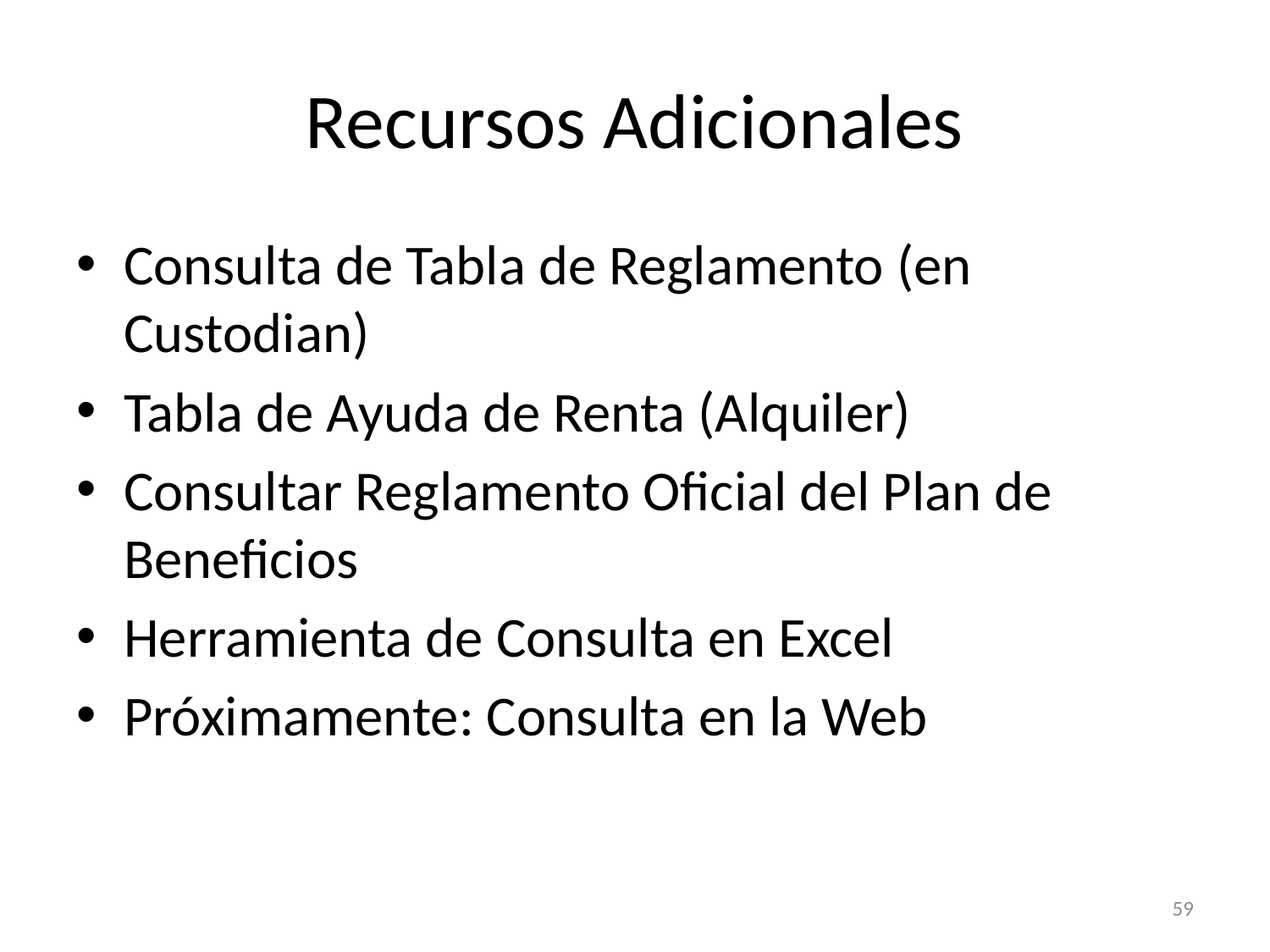

# Recursos Adicionales
Consulta de Tabla de Reglamento (en Custodian)
Tabla de Ayuda de Renta (Alquiler)
Consultar Reglamento Oficial del Plan de Beneficios
Herramienta de Consulta en Excel
Próximamente: Consulta en la Web
59